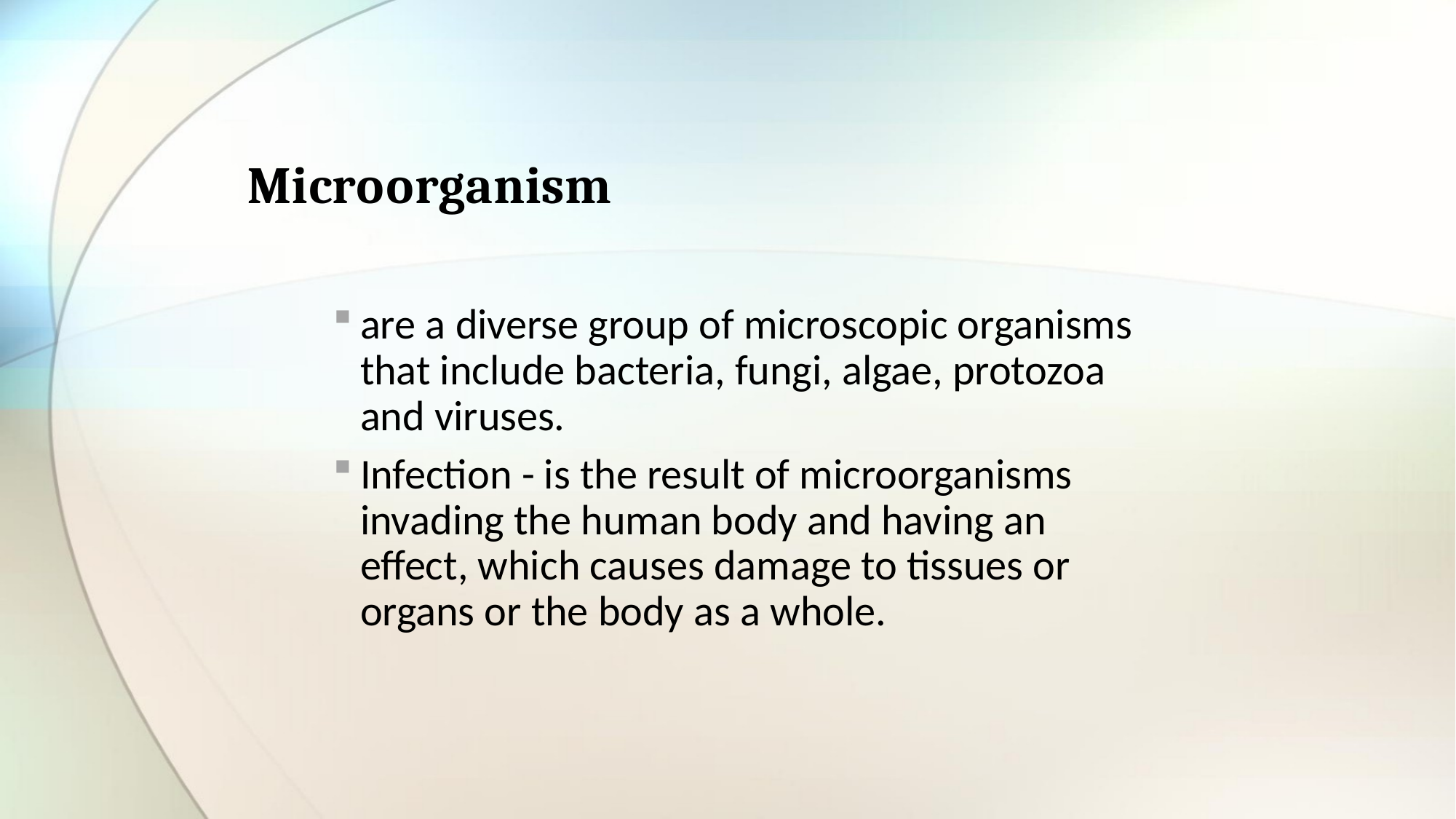

# Microorganism
are a diverse group of microscopic organisms that include bacteria, fungi, algae, protozoa and viruses.
Infection - is the result of microorganisms invading the human body and having an effect, which causes damage to tissues or organs or the body as a whole.